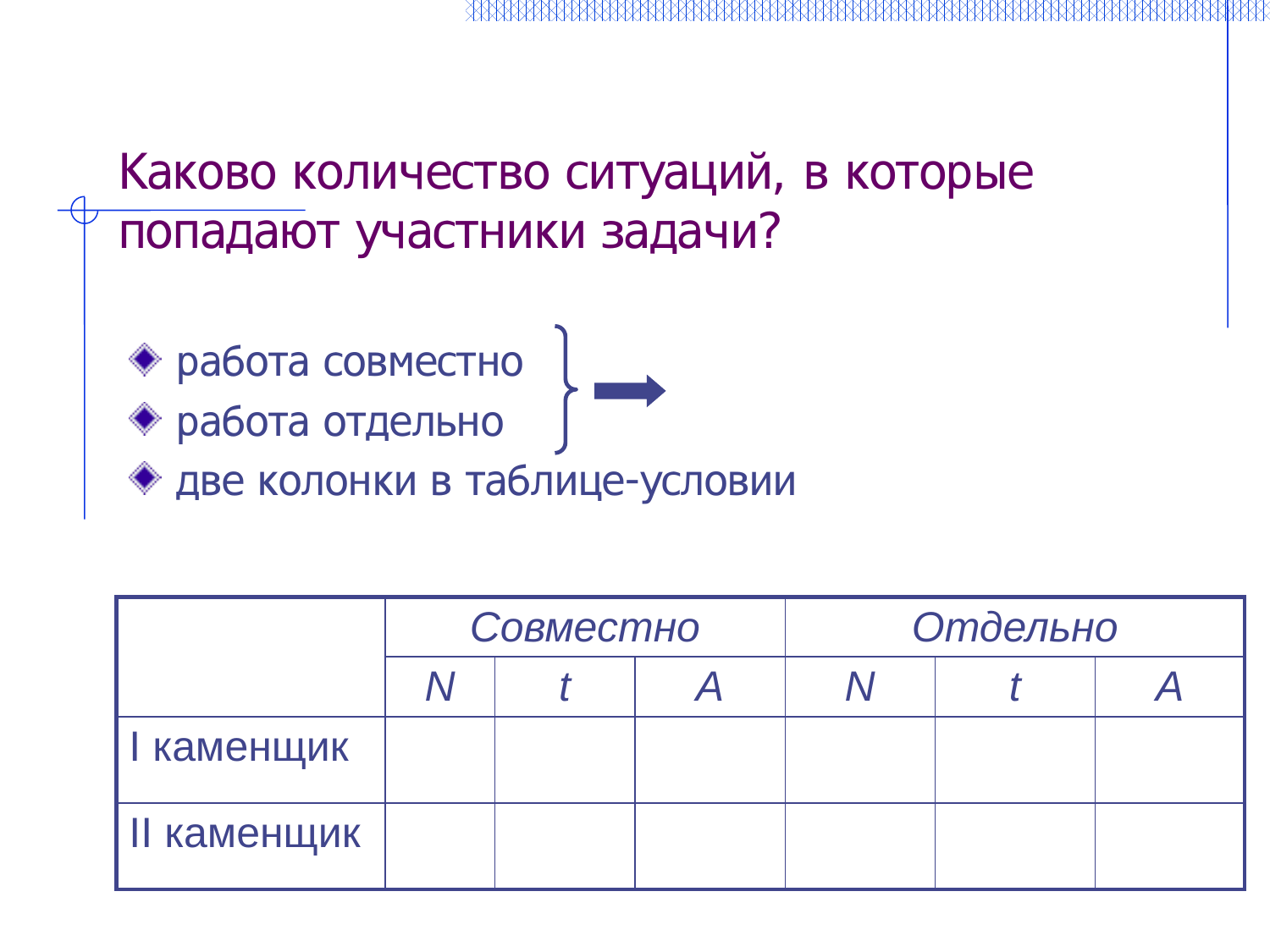

# Каково количество ситуаций, в которые попадают участники задачи?

работа совместно
работа отдельно
две колонки в таблице-условии

|  | Совместно |  |  | Отдельно |  |  |
| --- | --- | --- | --- | --- | --- | --- |
|  | N | t | A | N | t | A |
| I каменщик |  |  |  |  |  |  |
| II каменщик |  |  |  |  |  |  |